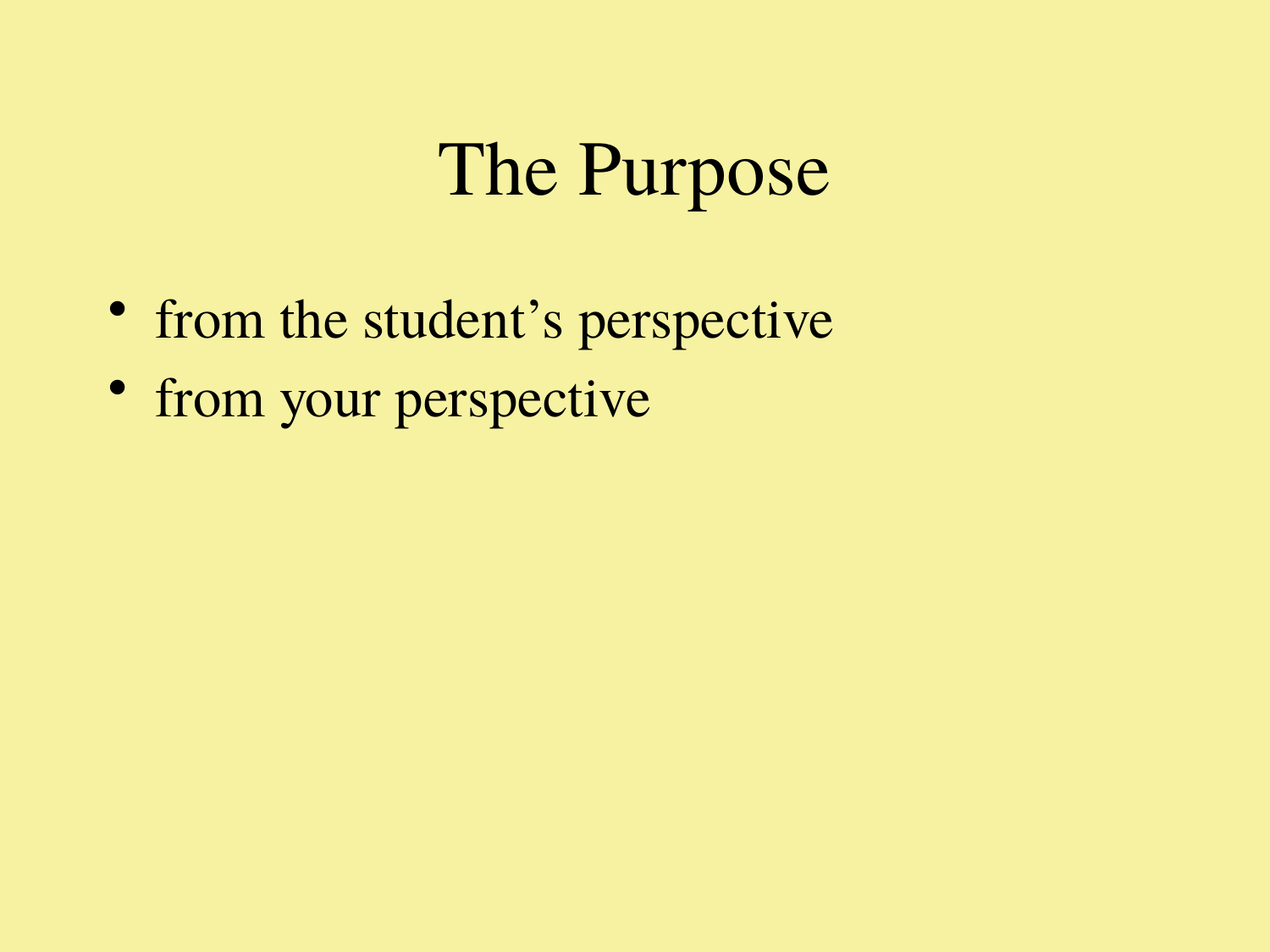

# The Purpose
from the student’s perspective
from your perspective